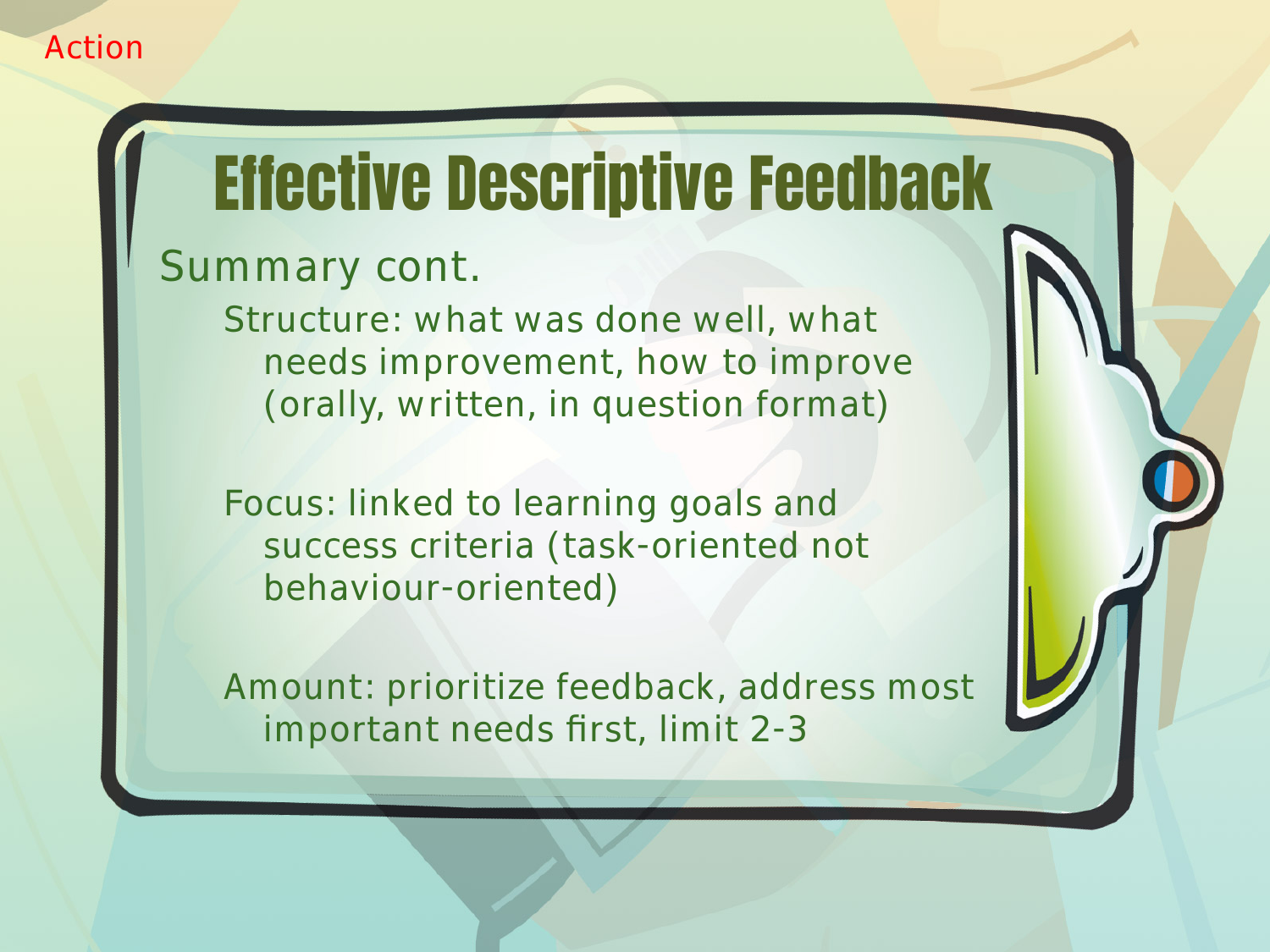

Action
# Effective Descriptive Feedback
Summary cont.
Structure: what was done well, what needs improvement, how to improve (orally, written, in question format)

Focus: linked to learning goals and success criteria (task-oriented not behaviour-oriented)

Amount: prioritize feedback, address most important needs first, limit 2-3